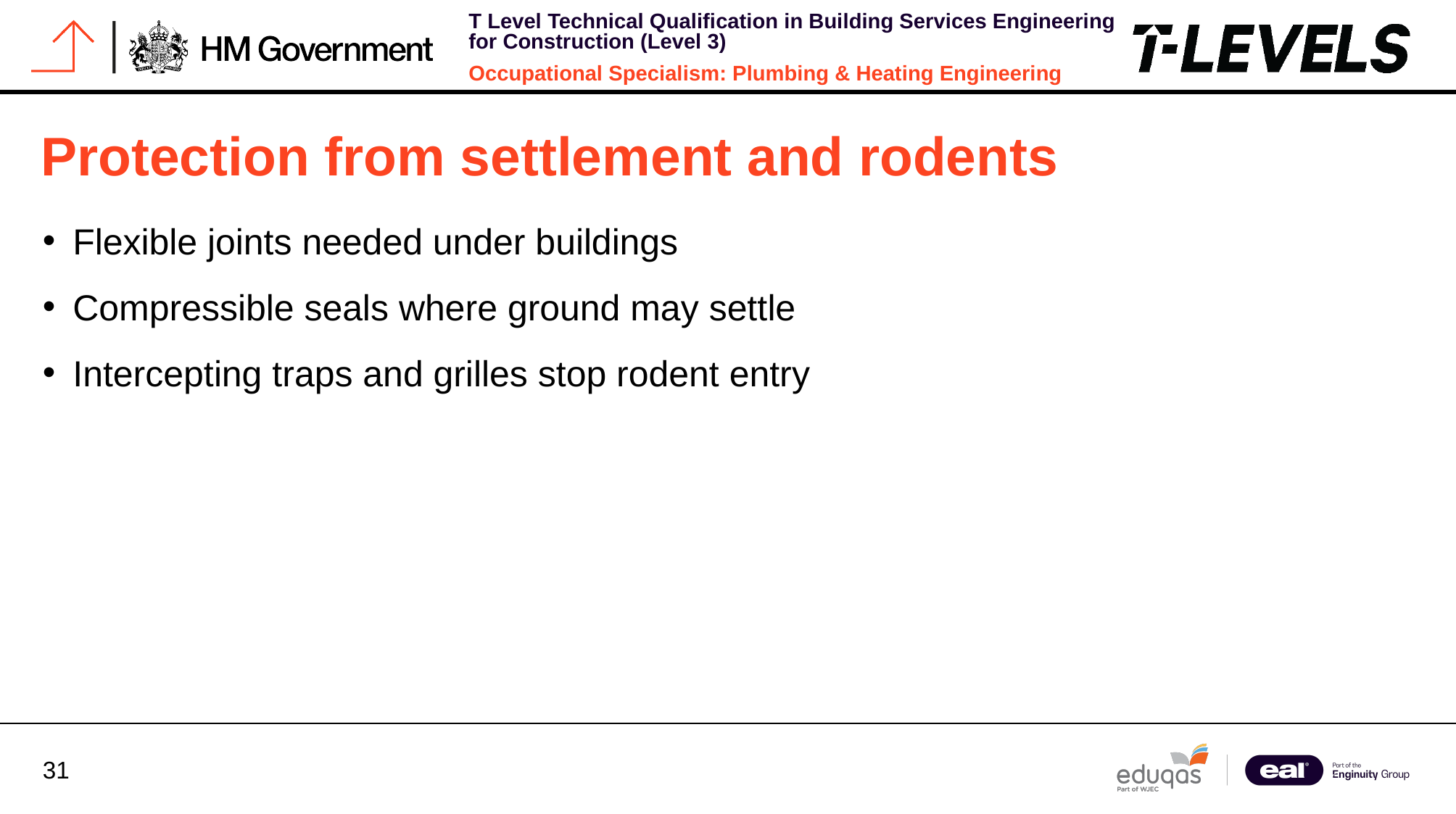

# Protection from settlement and rodents
Flexible joints needed under buildings
Compressible seals where ground may settle
Intercepting traps and grilles stop rodent entry